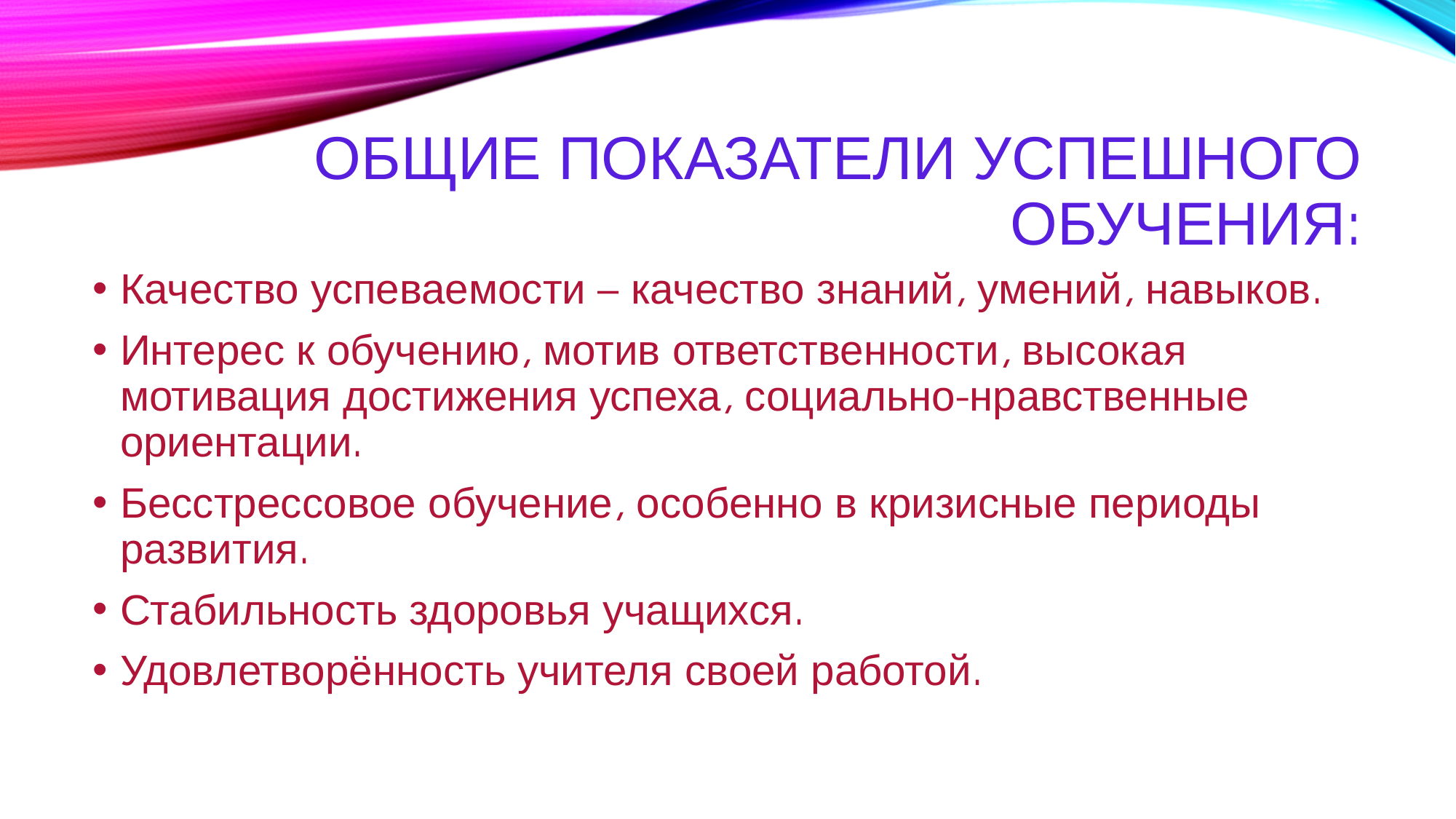

# ОБЩИЕ ПОКАЗАТЕЛИ УСПЕШНОГО ОБУЧЕНИЯ:
Качество успеваемости – качество знаний, умений, навыков.
Интерес к обучению, мотив ответственности, высокая мотивация достижения успеха, социально-нравственные ориентации.
Бесстрессовое обучение, особенно в кризисные периоды развития.
Стабильность здоровья учащихся.
Удовлетворённость учителя своей работой.